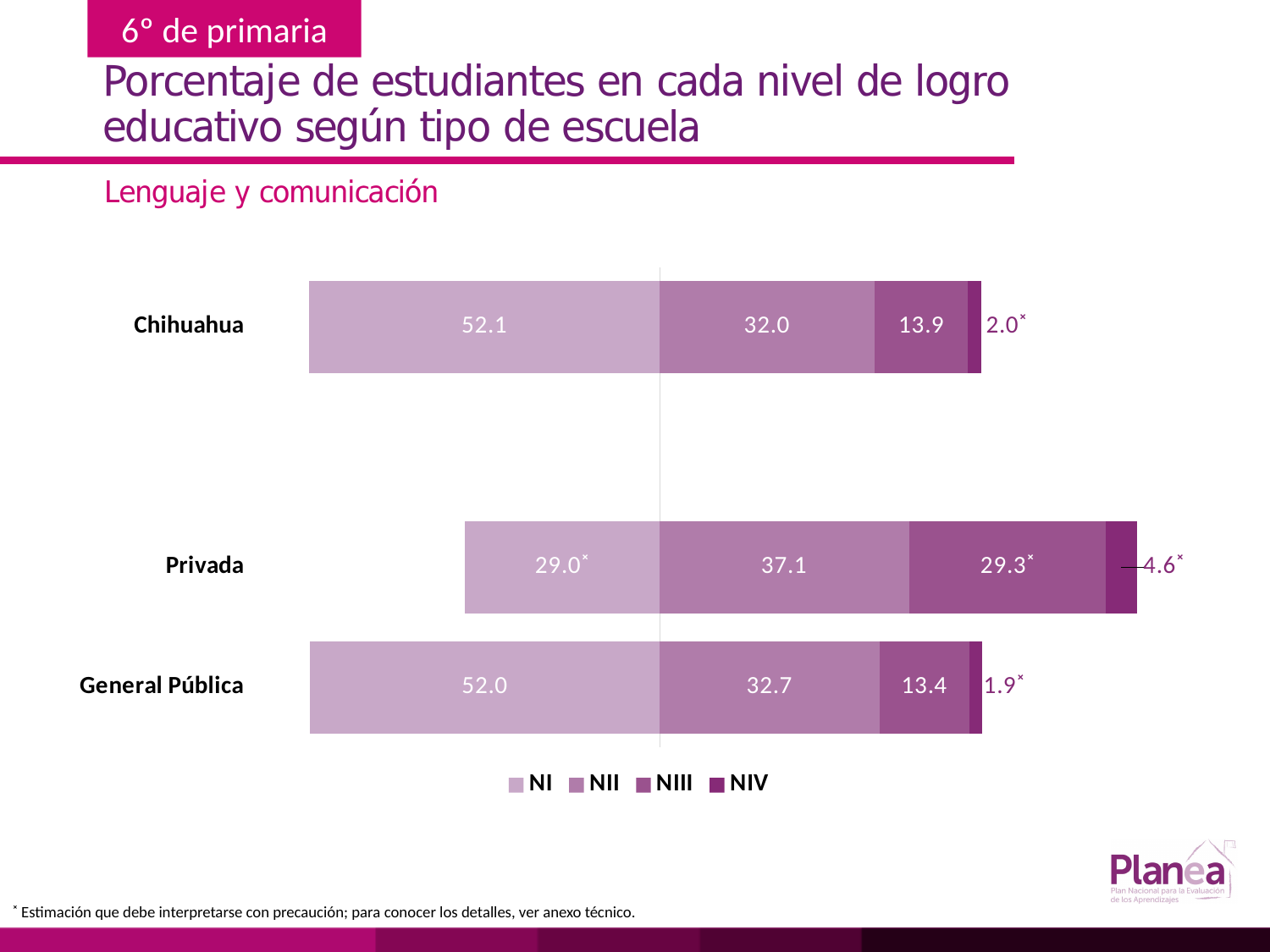

# Porcentaje de estudiantes en cada nivel de logro educativo según tipo de escuela

Lenguaje y comunicación

### Chart

| Category |  |  |  |  |
|---|---|---|---|---|
| General Pública | -52.0 | 32.7 | 13.4 | 1.9 |
| Privada | -29.0 | 37.1 | 29.3 | 4.6 |
|  | None | None | None | None |
| Chihuahua | -52.1 | 32.0 | 13.9 | 2.0 |
˟ Estimación que debe interpretarse con precaución; para conocer los detalles, ver anexo técnico.